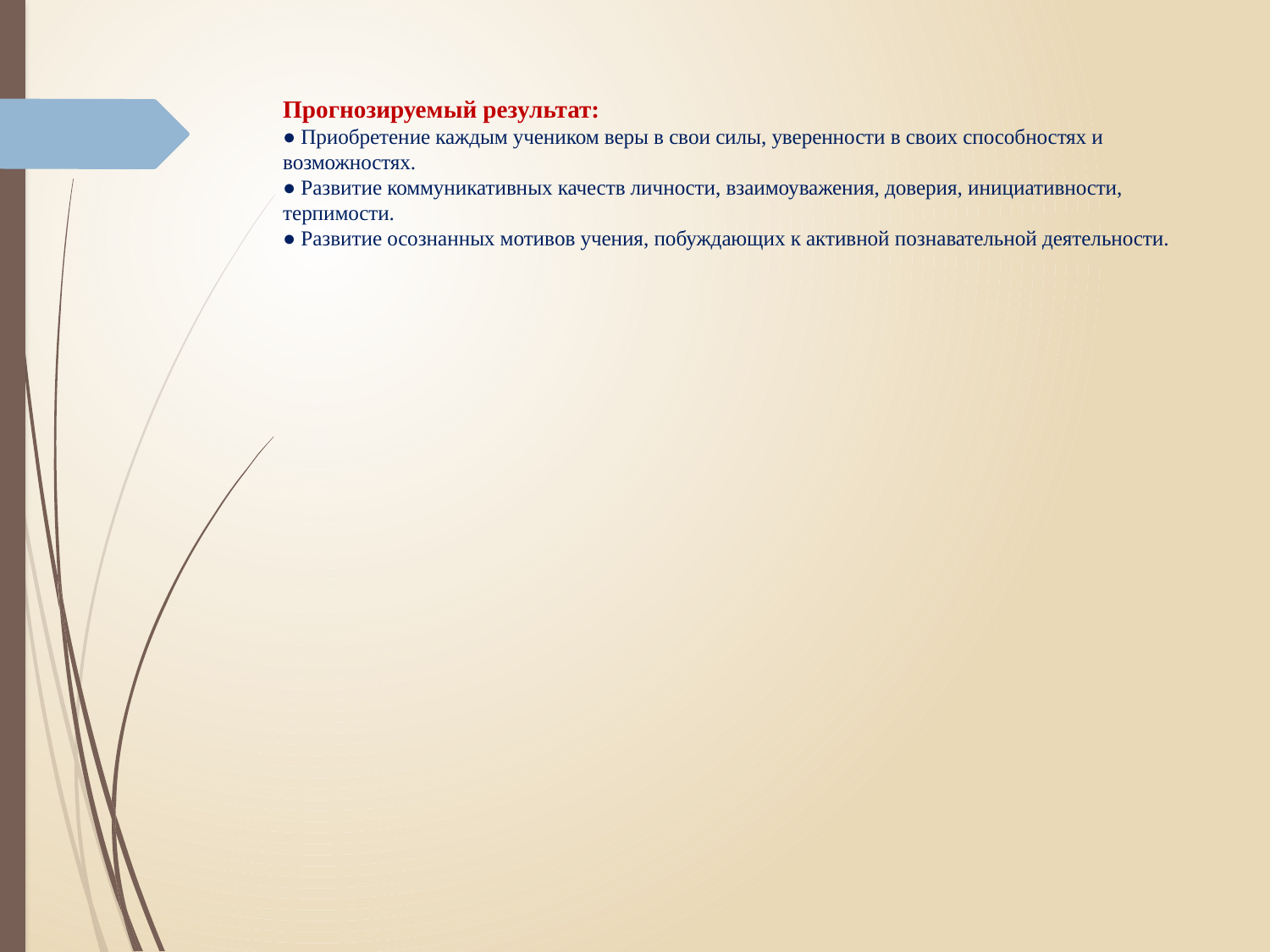

# Прогнозируемый результат: ● Приобретение каждым учеником веры в свои силы, уверенности в своих способностях и возможностях. ● Развитие коммуникативных качеств личности, взаимоуважения, доверия, инициативности, терпимости. ● Развитие осознанных мотивов учения, побуждающих к активной познавательной деятельности.